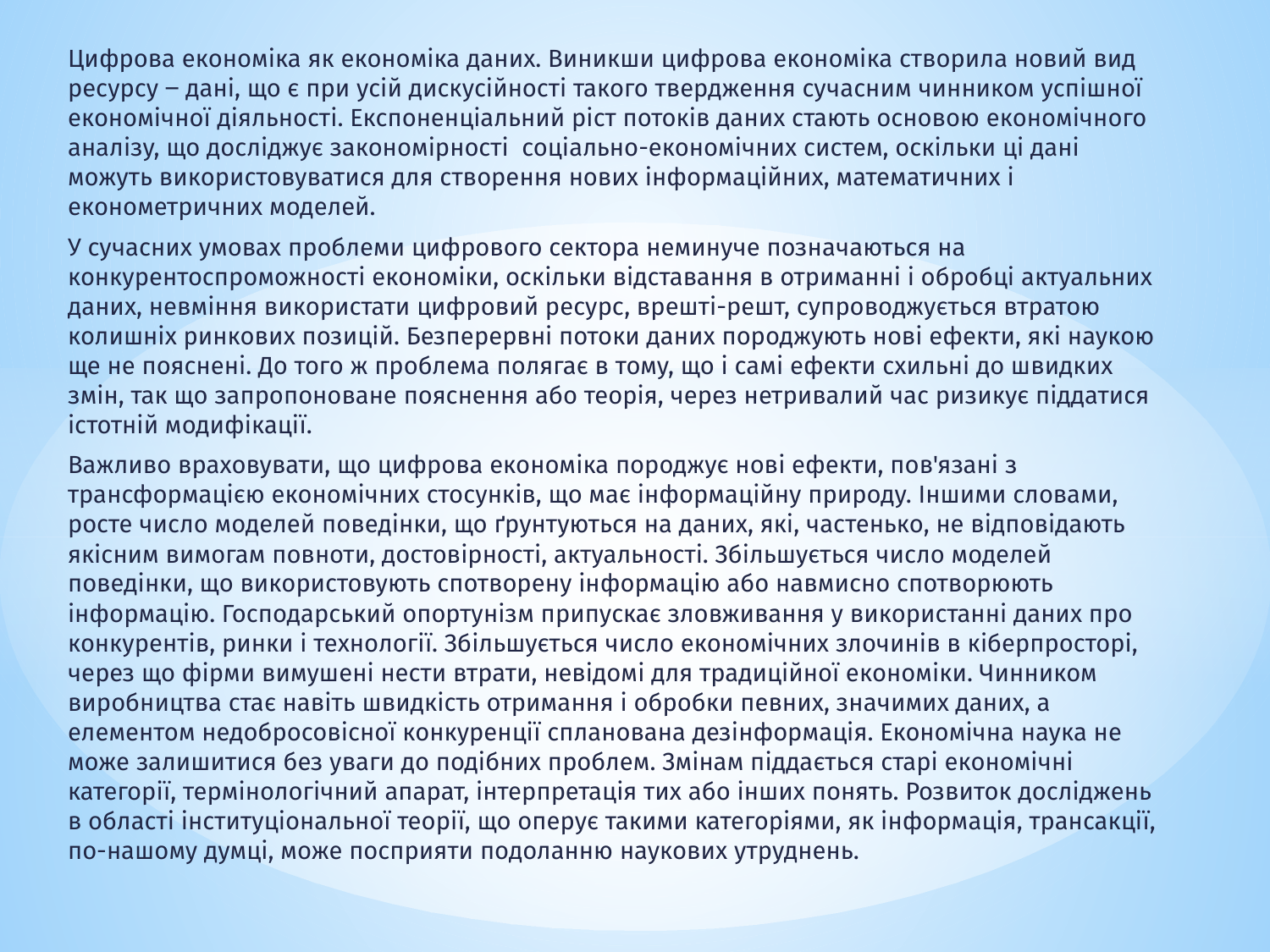

Цифрова економіка як економіка даних. Виникши цифрова економіка створила новий вид ресурсу ‒ дані, що є при усій дискусійності такого твердження сучасним чинником успішної економічної діяльності. Експоненціальний ріст потоків даних стають основою економічного аналізу, що досліджує закономірності  соціально-економічних систем, оскільки ці дані можуть використовуватися для створення нових інформаційних, математичних і економетричних моделей.
У сучасних умовах проблеми цифрового сектора неминуче позначаються на конкурентоспроможності економіки, оскільки відставання в отриманні і обробці актуальних даних, невміння використати цифровий ресурс, врешті-решт, супроводжується втратою колишніх ринкових позицій. Безперервні потоки даних породжують нові ефекти, які наукою ще не пояснені. До того ж проблема полягає в тому, що і самі ефекти схильні до швидких змін, так що запропоноване пояснення або теорія, через нетривалий час ризикує піддатися істотній модифікації.
Важливо враховувати, що цифрова економіка породжує нові ефекти, пов'язані з трансформацією економічних стосунків, що має інформаційну природу. Іншими словами, росте число моделей поведінки, що ґрунтуються на даних, які, частенько, не відповідають якісним вимогам повноти, достовірності, актуальності. Збільшується число моделей поведінки, що використовують спотворену інформацію або навмисно спотворюють інформацію. Господарський опортунізм припускає зловживання у використанні даних про конкурентів, ринки і технології. Збільшується число економічних злочинів в кіберпросторі, через що фірми вимушені нести втрати, невідомі для традиційної економіки. Чинником виробництва стає навіть швидкість отримання і обробки певних, значимих даних, а елементом недобросовісної конкуренції спланована дезінформація. Економічна наука не може залишитися без уваги до подібних проблем. Змінам піддається старі економічні категорії, термінологічний апарат, інтерпретація тих або інших понять. Розвиток досліджень в області інституціональної теорії, що оперує такими категоріями, як інформація, трансакції, по-нашому думці, може посприяти подоланню наукових утруднень.